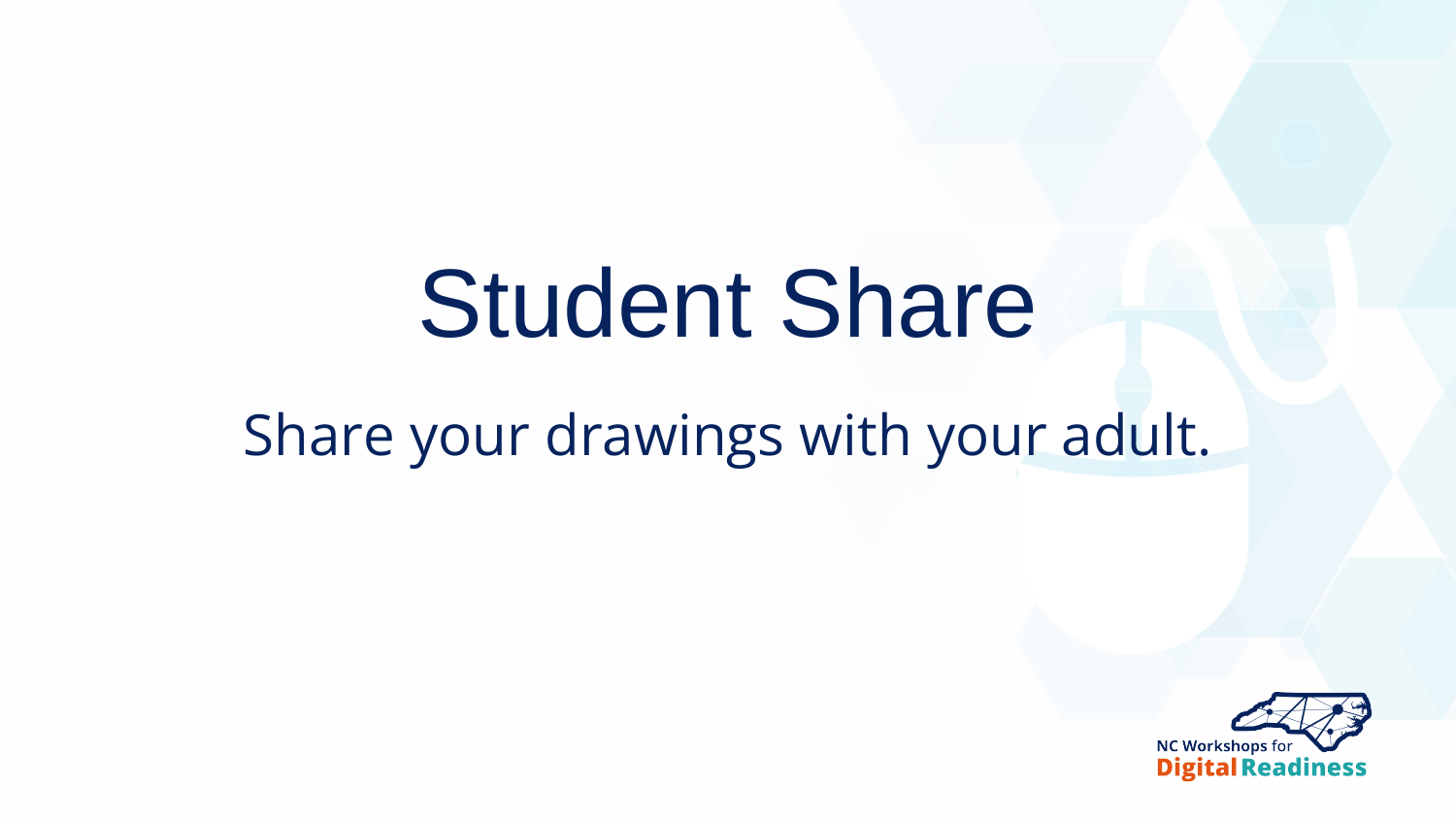

# Student Share
Share your drawings with your adult.